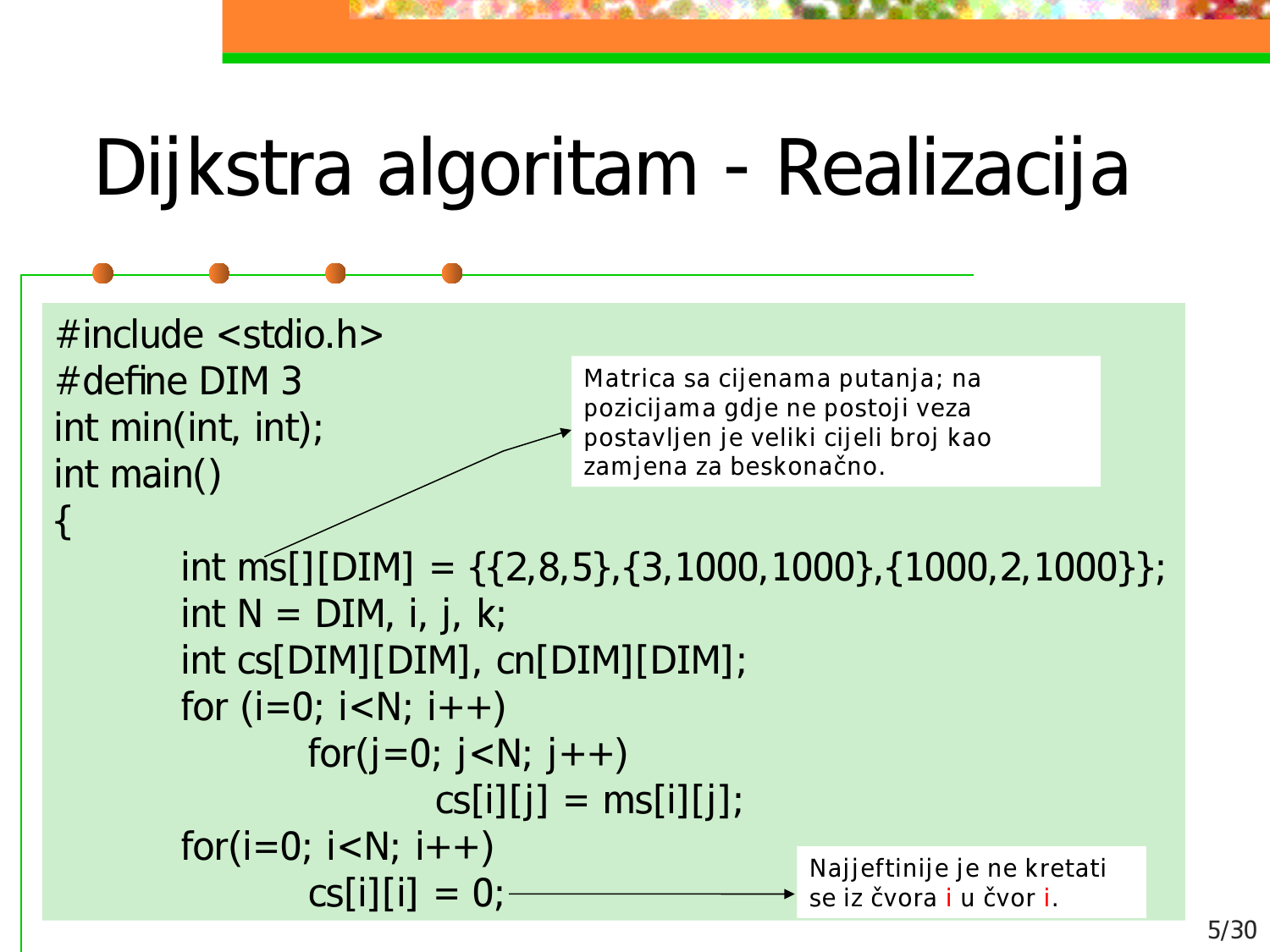

# Dijkstra algoritam - Realizacija
#include <stdio.h>
#define DIM 3
int min(int, int);
int main()
{
	int ms[][DIM] = {{2,8,5},{3,1000,1000},{1000,2,1000}};	int N = DIM, i, j, k;
	int cs[DIM][DIM], cn[DIM][DIM];
	for (i=0; i<N; i++)
		for(j=0; j<N; j++)
			cs[i][j] = ms[i][j];
	for(i=0; i<N; i++)
		cs[i][i] = 0;
Matrica sa cijenama putanja; na pozicijama gdje ne postoji veza postavljen je veliki cijeli broj kao zamjena za beskonačno.

Najjeftinije je ne kretati se iz čvora i u čvor i.

5/30